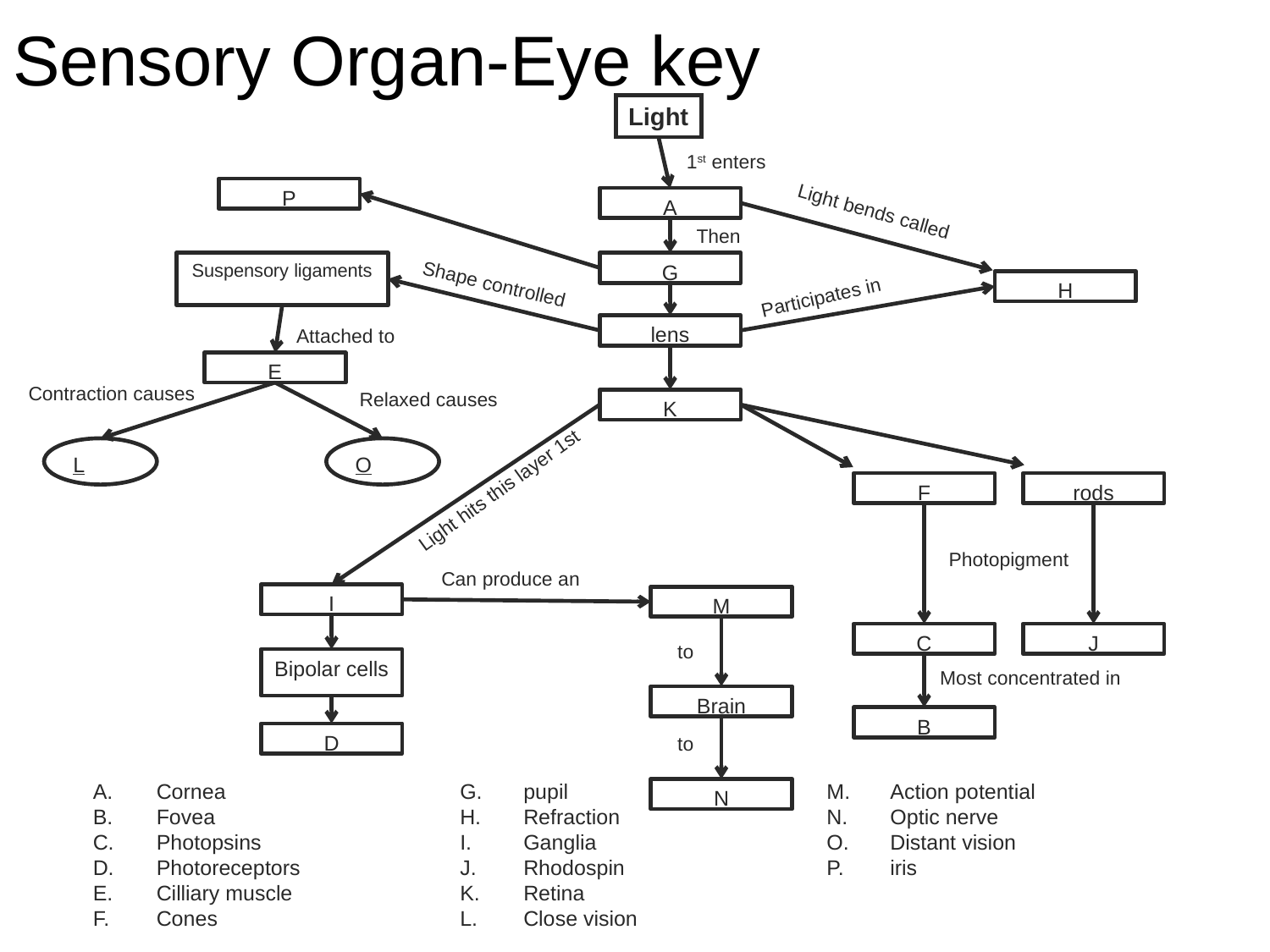

# Sensory Organ-Eye key
Light
1st enters
P
A
Light bends called
Then
Suspensory ligaments
G
Shape controlled
H
Participates in
lens
Attached to
E
Contraction causes
Relaxed causes
K
L
O
Light hits this layer 1st
F
rods
C
J
B
Photopigment
Can produce an
I
M
to
Bipolar cells
Most concentrated in
Brain
D
to
Cornea
Fovea
Photopsins
Photoreceptors
Cilliary muscle
Cones
pupil
Refraction
Ganglia
Rhodospin
Retina
Close vision
Action potential
Optic nerve
Distant vision
iris
N